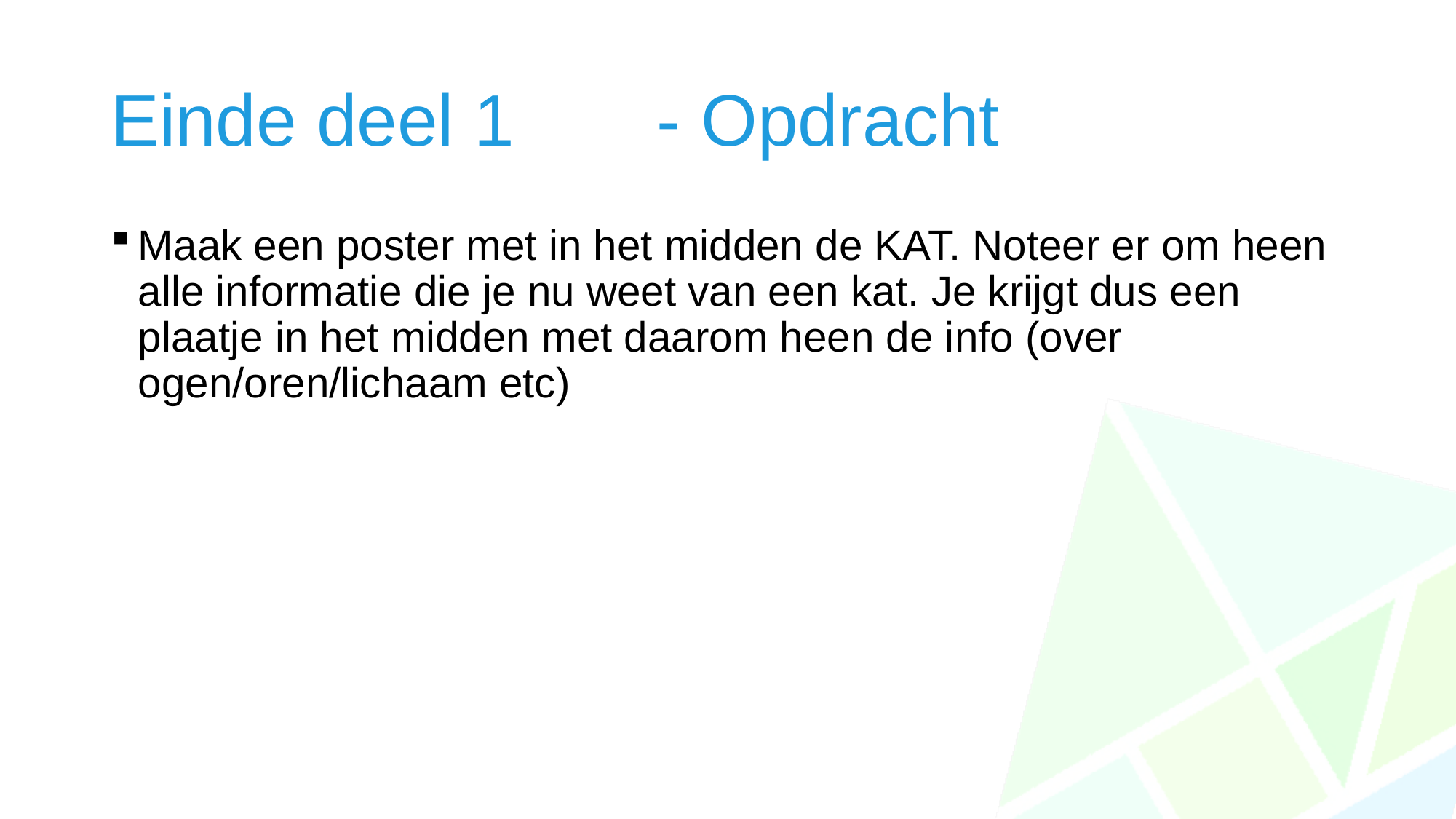

# Einde deel 1		- Opdracht
Maak een poster met in het midden de KAT. Noteer er om heen alle informatie die je nu weet van een kat. Je krijgt dus een plaatje in het midden met daarom heen de info (over ogen/oren/lichaam etc)